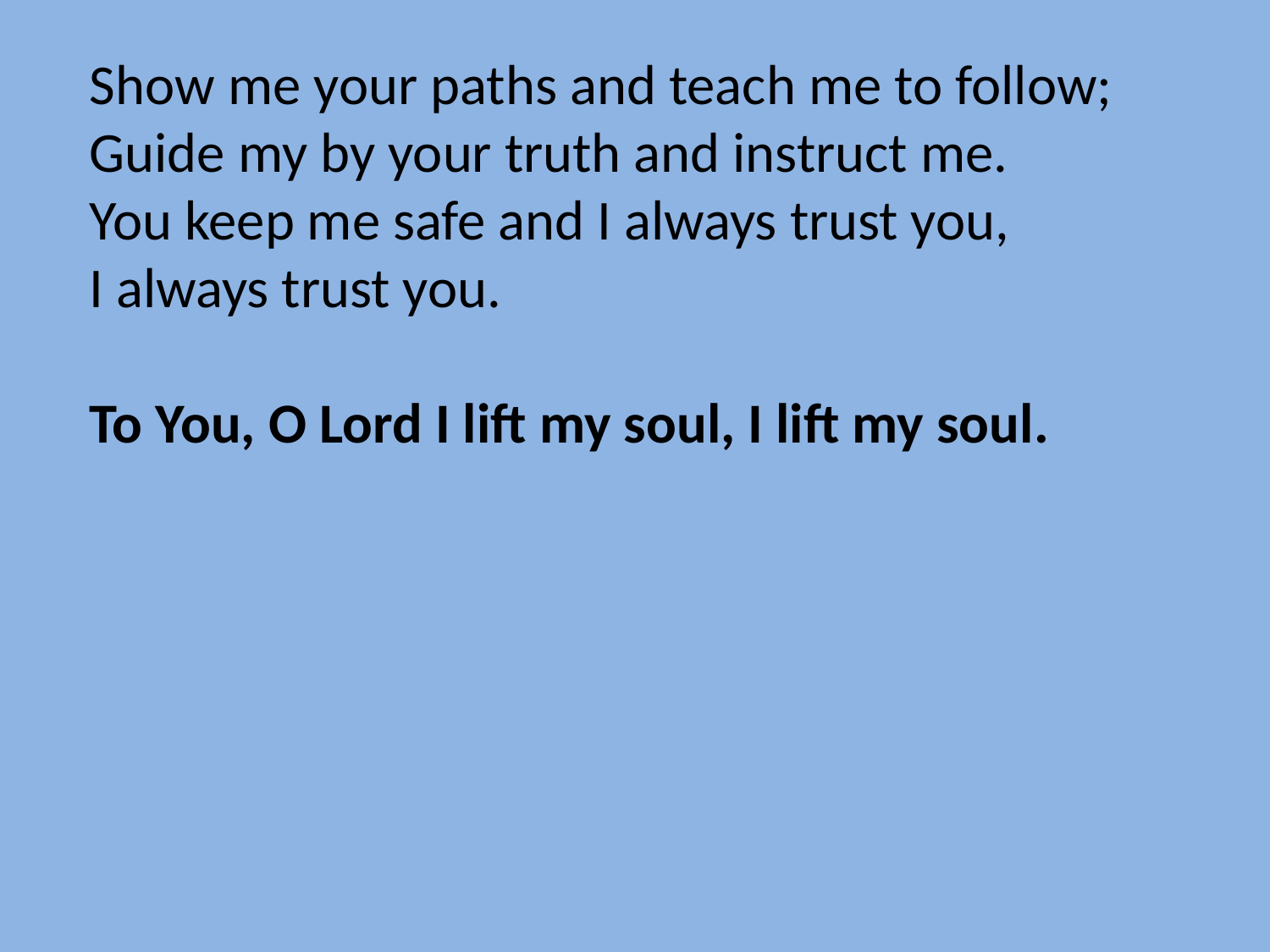

Show me your paths and teach me to follow;
Guide my by your truth and instruct me.
You keep me safe and I always trust you,
I always trust you.

To You, O Lord I lift my soul, I lift my soul.